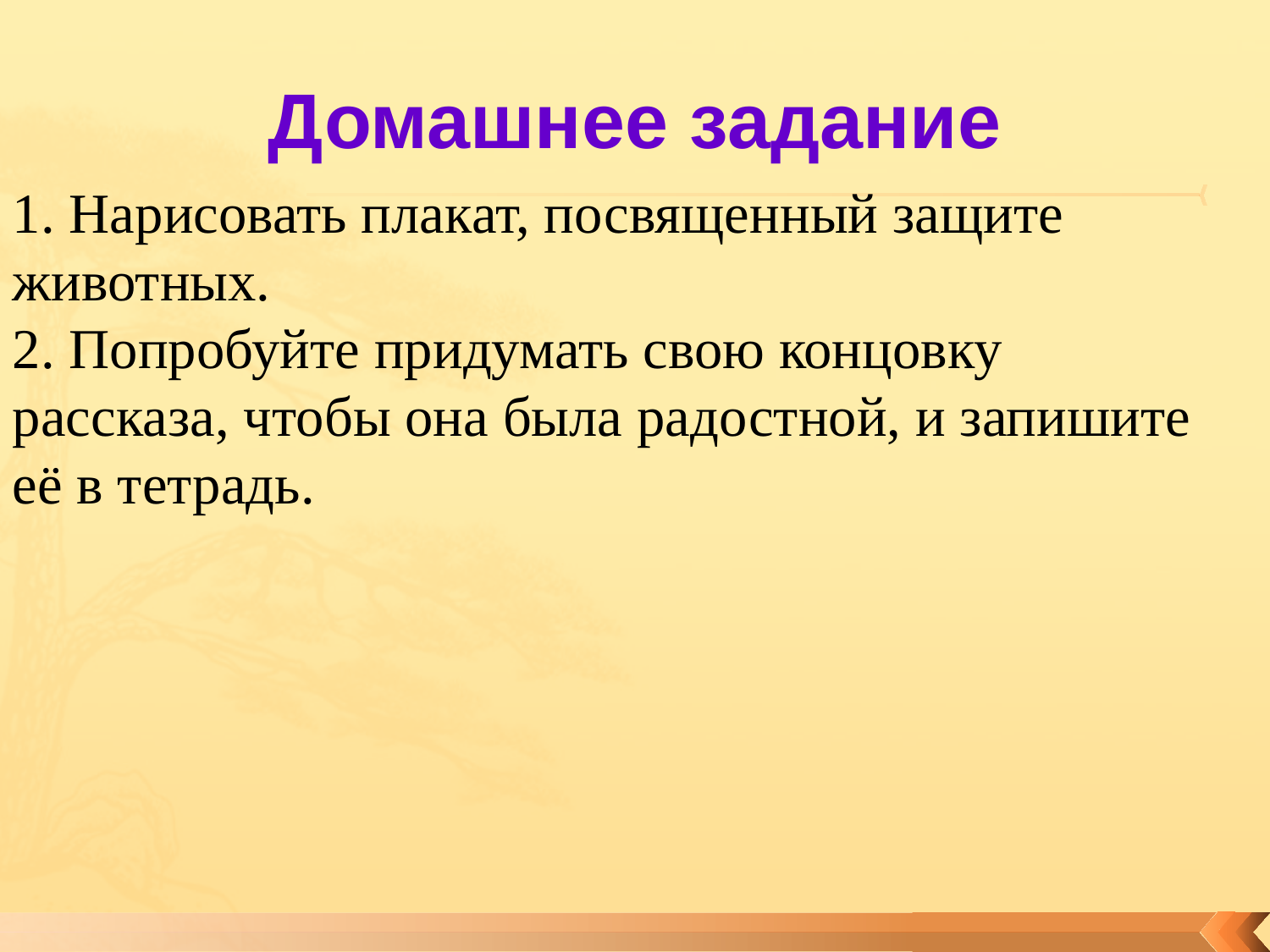

# Домашнее задание
1. Нарисовать плакат, посвященный защите животных.
2. Попробуйте придумать свою концовку рассказа, чтобы она была радостной, и запишите её в тетрадь.